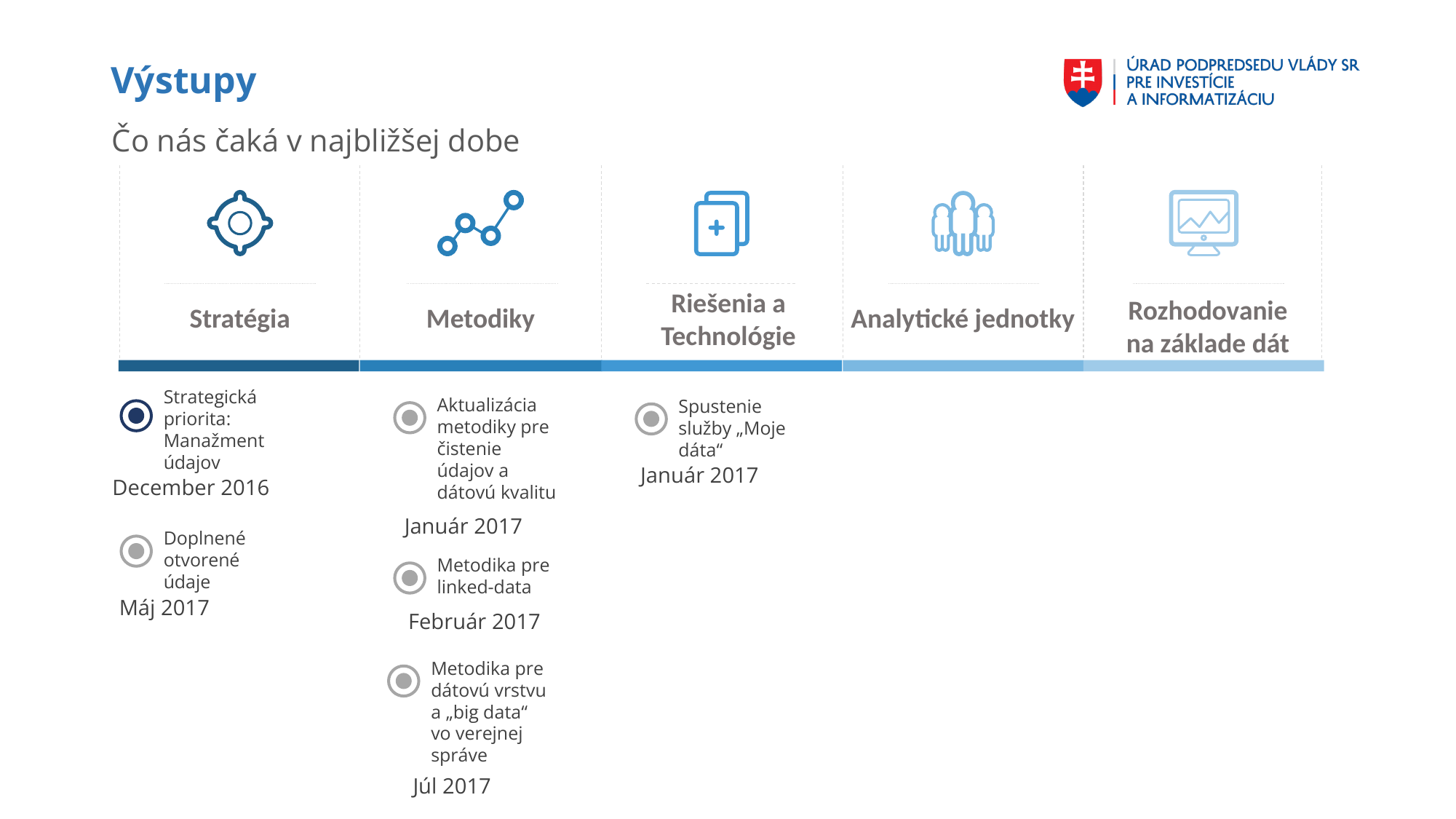

# Výstupy
Čo nás čaká v najbližšej dobe

Riešenia a Technológie
Rozhodovanie na základe dát
Stratégia
Metodiky
Analytické jednotky

Strategická priorita: Manažment údajov
Aktualizácia metodiky pre čistenie údajov a dátovú kvalitu
Spustenie služby „Moje dáta“

Január 2017
December 2016
Január 2017
Doplnené otvorené údaje

Metodika pre linked-data

Máj 2017
Február 2017
Metodika pre dátovú vrstvu a „big data“ vo verejnej správe

Júl 2017